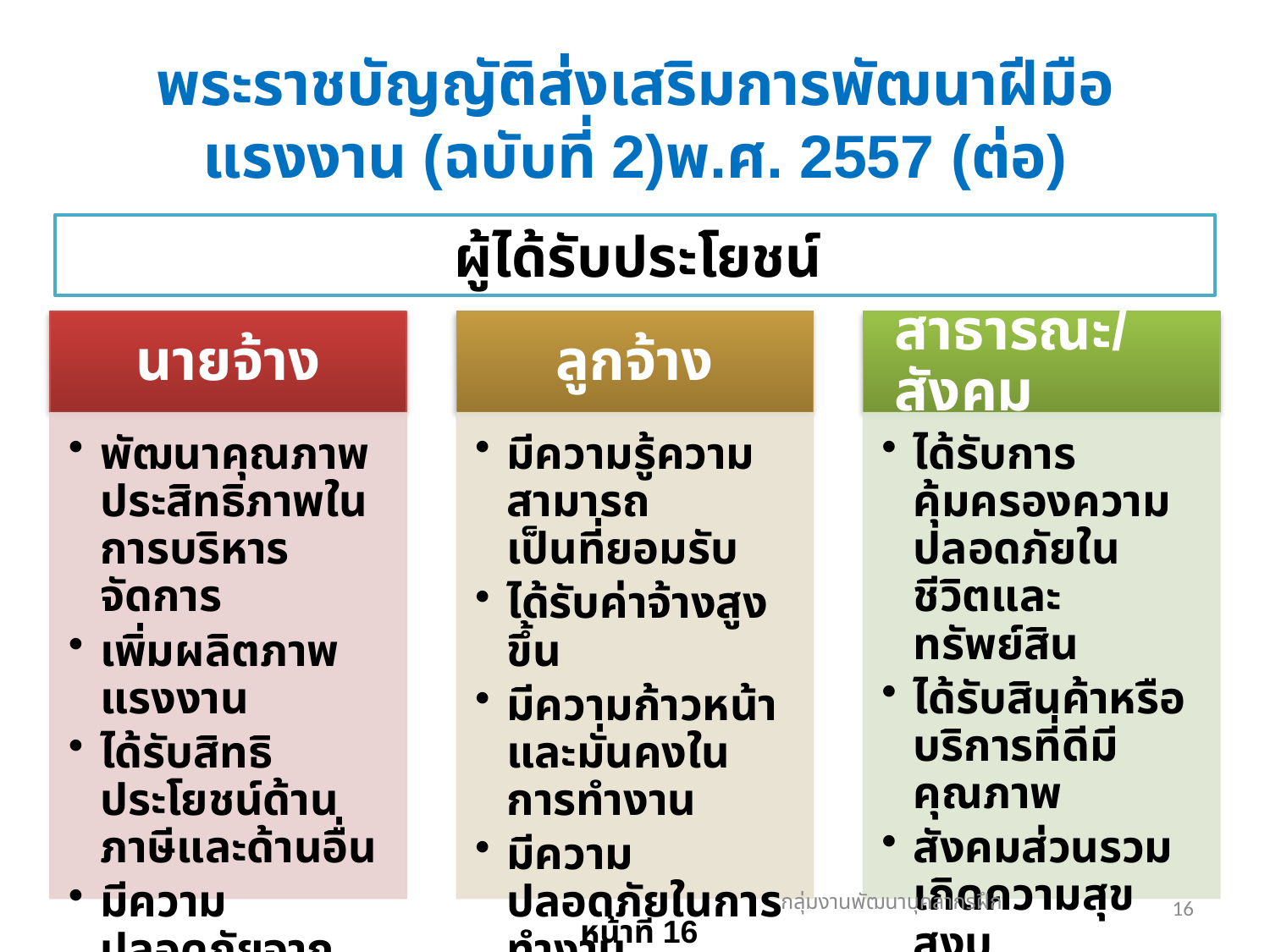

# พระราชบัญญัติส่งเสริมการพัฒนาฝีมือแรงงาน (ฉบับที่ 2)พ.ศ. 2557 (ต่อ)
ผู้ได้รับประโยชน์
นายจ้าง
พัฒนาคุณภาพประสิทธิภาพในการบริหารจัดการ
เพิ่มผลิตภาพแรงงาน
ได้รับสิทธิประโยชน์ด้านภาษีและด้านอื่น
มีความปลอดภัยจากการทำงานของลูกจ้าง
ลูกจ้าง
มีความรู้ความสามารถ
เป็นที่ยอมรับ
ได้รับค่าจ้างสูงขึ้น
มีความก้าวหน้าและมั่นคงในการทำงาน
มีความปลอดภัยในการทำงาน
สาธารณะ/สังคม
ได้รับการคุ้มครองความปลอดภัยในชีวิตและทรัพย์สิน
ได้รับสินค้าหรือบริการที่ดีมีคุณภาพ
สังคมส่วนรวมเกิดความสุขสงบ
กลุ่มงานพัฒนาบุคลากรฝึก
16
 หน้าที่ 16